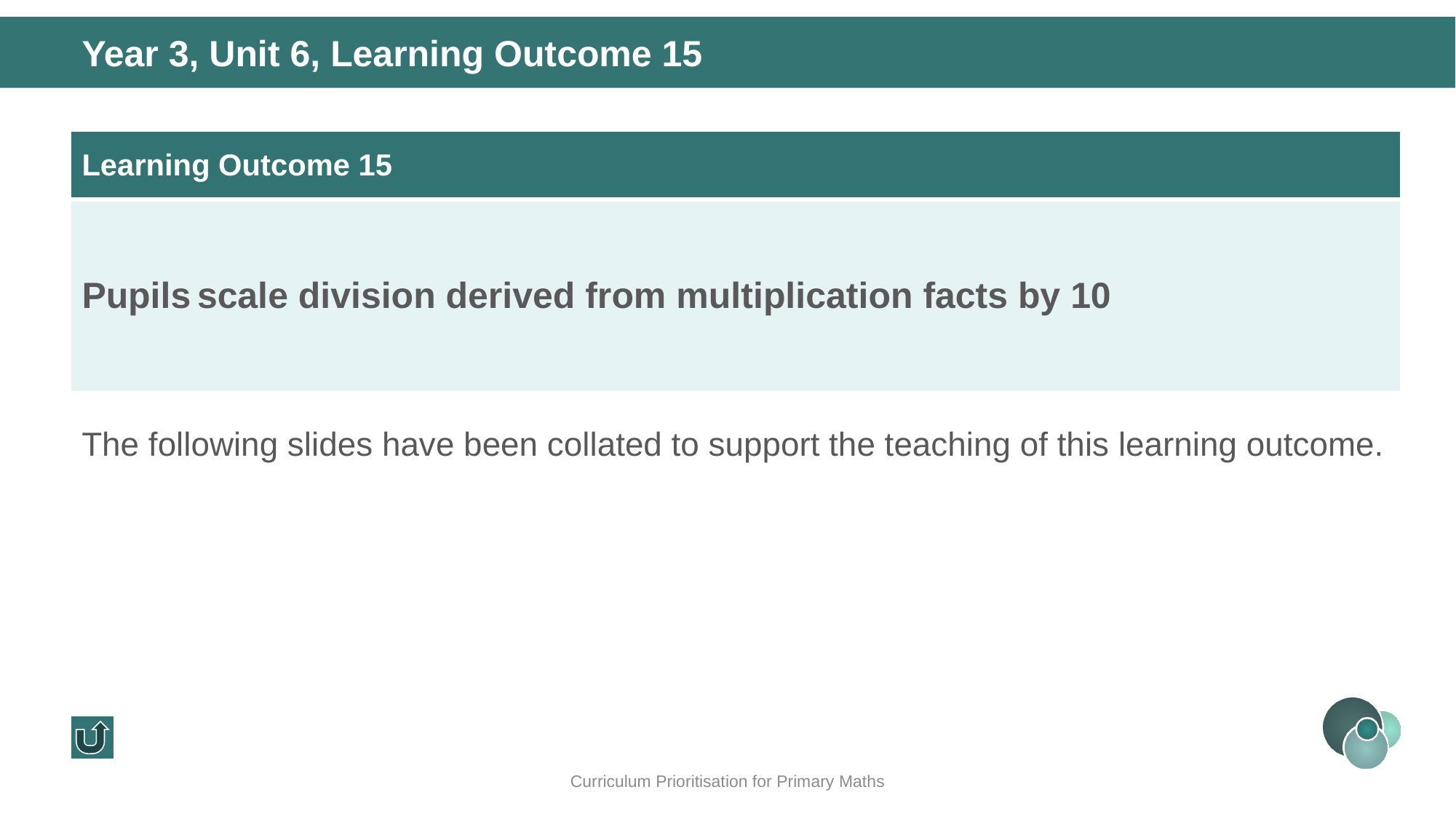

Year 3, Unit 6, Learning Outcome 15
| Learning Outcome 15 |
| --- |
| Pupils scale division derived from multiplication facts by 10 |
The following slides have been collated to support the teaching of this learning outcome.

Curriculum Prioritisation for Primary Maths